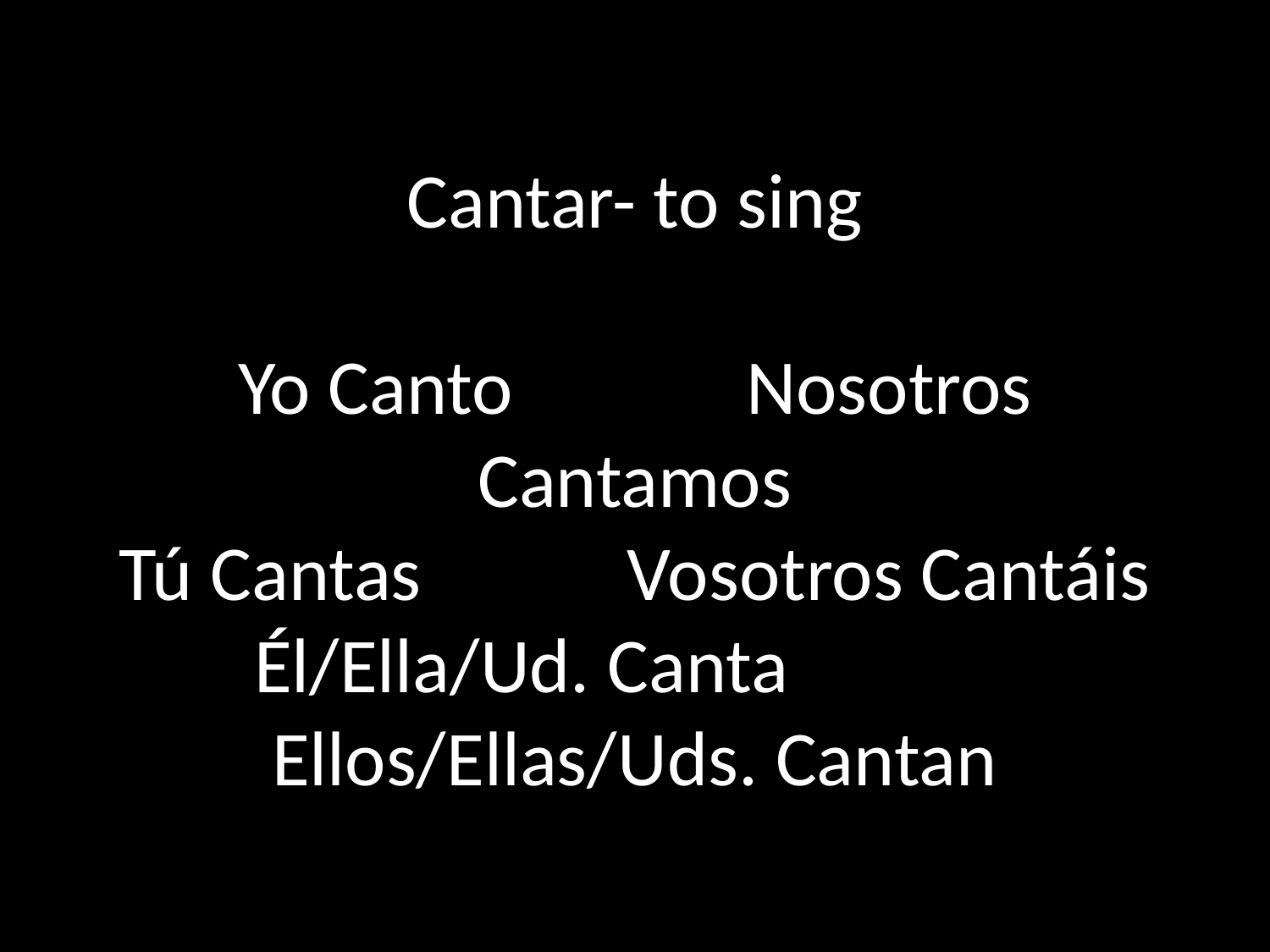

# Cantar- to sing Yo Canto		Nosotros Cantamos Tú Cantas		Vosotros Cantáis Él/Ella/Ud. Canta Ellos/Ellas/Uds. Cantan